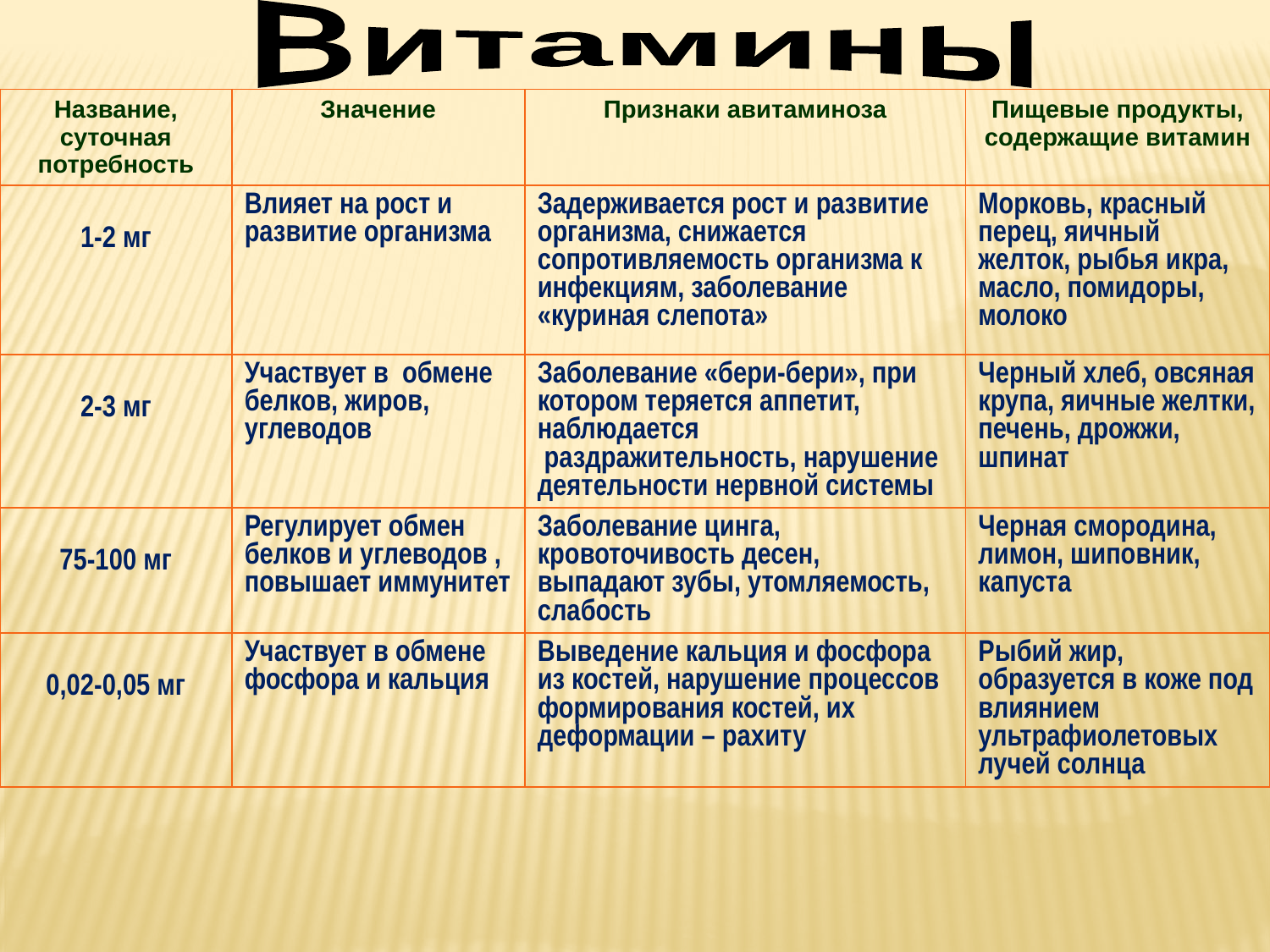

Витамины
| Название, суточная потребность | Значение | Признаки авитаминоза | Пищевые продукты, содержащие витамин |
| --- | --- | --- | --- |
| 1-2 мг | Влияет на рост и развитие организма | Задерживается рост и развитие организма, снижается сопротивляемость организма к инфекциям, заболевание «куриная слепота» | Морковь, красный перец, яичный желток, рыбья икра, масло, помидоры, молоко |
| 2-3 мг | Участвует в обмене белков, жиров, углеводов | Заболевание «бери-бери», при котором теряется аппетит, наблюдается раздражительность, нарушение деятельности нервной системы | Черный хлеб, овсяная крупа, яичные желтки, печень, дрожжи, шпинат |
| 75-100 мг | Регулирует обмен белков и углеводов , повышает иммунитет | Заболевание цинга, кровоточивость десен, выпадают зубы, утомляемость, слабость | Черная смородина, лимон, шиповник, капуста |
| 0,02-0,05 мг | Участвует в обмене фосфора и кальция | Выведение кальция и фосфора из костей, нарушение процессов формирования костей, их деформации – рахиту | Рыбий жир, образуется в коже под влиянием ультрафиолетовых лучей солнца |